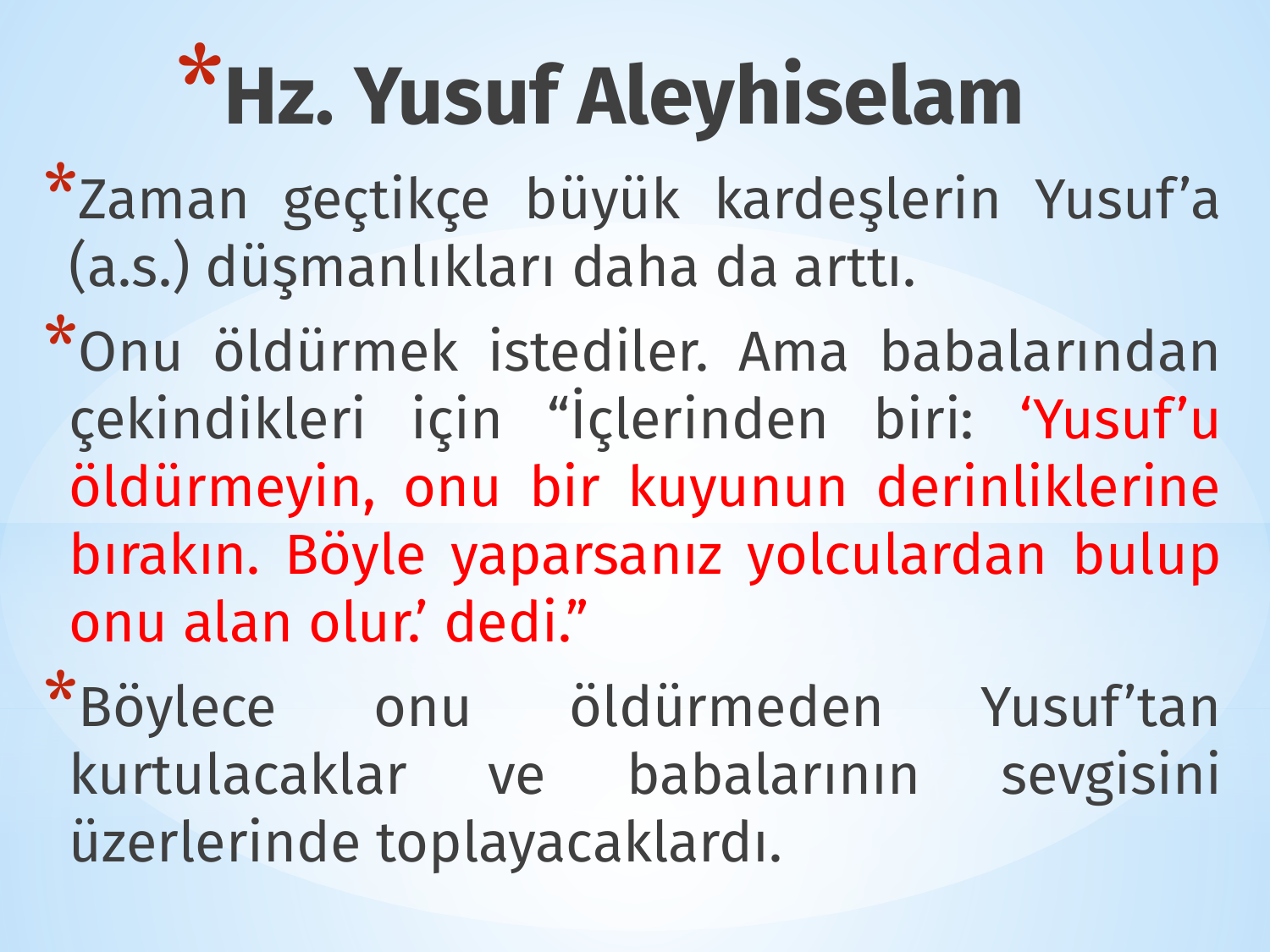

# Hz. Yusuf Aleyhiselam
Zaman geçtikçe büyük kardeşlerin Yusuf’a (a.s.) düşmanlıkları daha da arttı.
Onu öldürmek istediler. Ama babalarından çekindikleri için “İçlerinden biri: ‘Yusuf’u öldürmeyin, onu bir kuyunun derinliklerine bırakın. Böyle yaparsanız yolculardan bulup onu alan olur.’ dedi.”
Böylece onu öldürmeden Yusuf’tan kurtulacaklar ve babalarının sevgisini üzerlerinde toplayacaklardı.